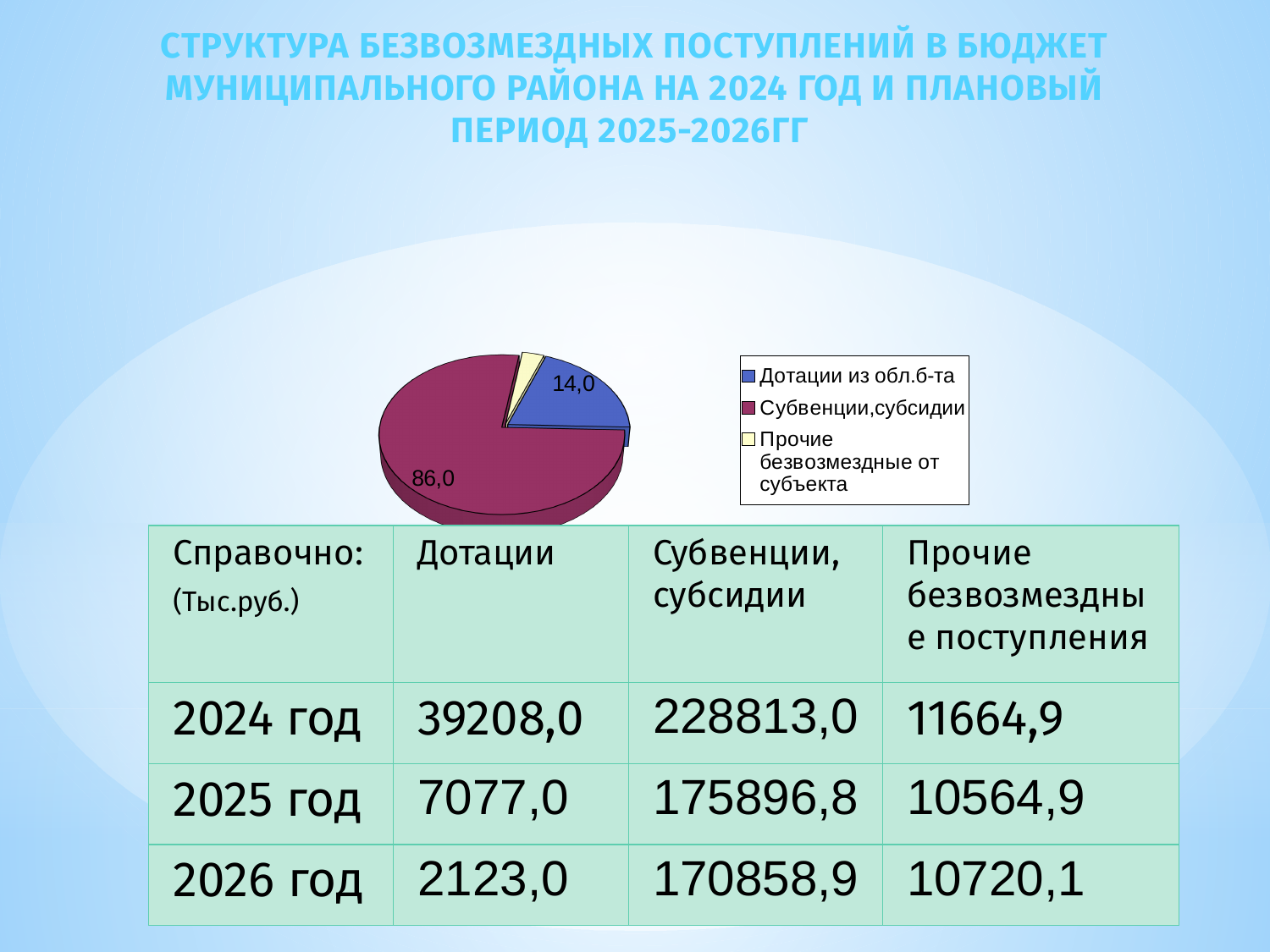

# СТРУКТУРА БЕЗВОЗМЕЗДНЫХ ПОСТУПЛЕНИЙ В БЮДЖЕТ МУНИЦИПАЛЬНОГО РАЙОНА НА 2024 ГОД И ПЛАНОВЫЙ ПЕРИОД 2025-2026ГГ

[unsupported chart]

| Справочно: (Тыс.руб.) | Дотации | Субвенции, субсидии | Прочие безвозмездные поступления |
| --- | --- | --- | --- |
| 2024 год | 39208,0 | 228813,0 | 11664,9 |
| 2025 год | 7077,0 | 175896,8 | 10564,9 |
| 2026 год | 2123,0 | 170858,9 | 10720,1 |